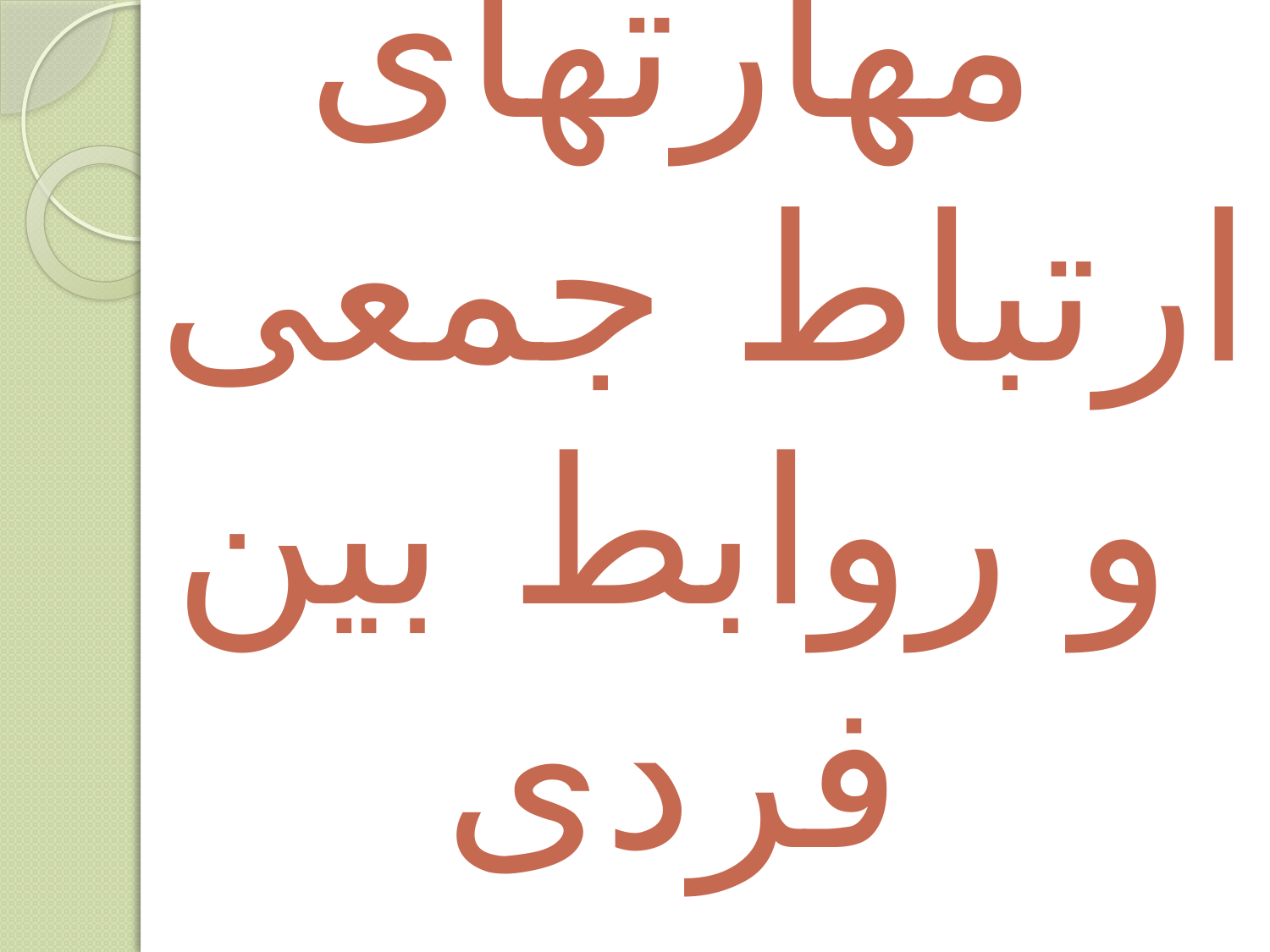

# مهارتهای ارتباط جمعی و روابط بین فردی